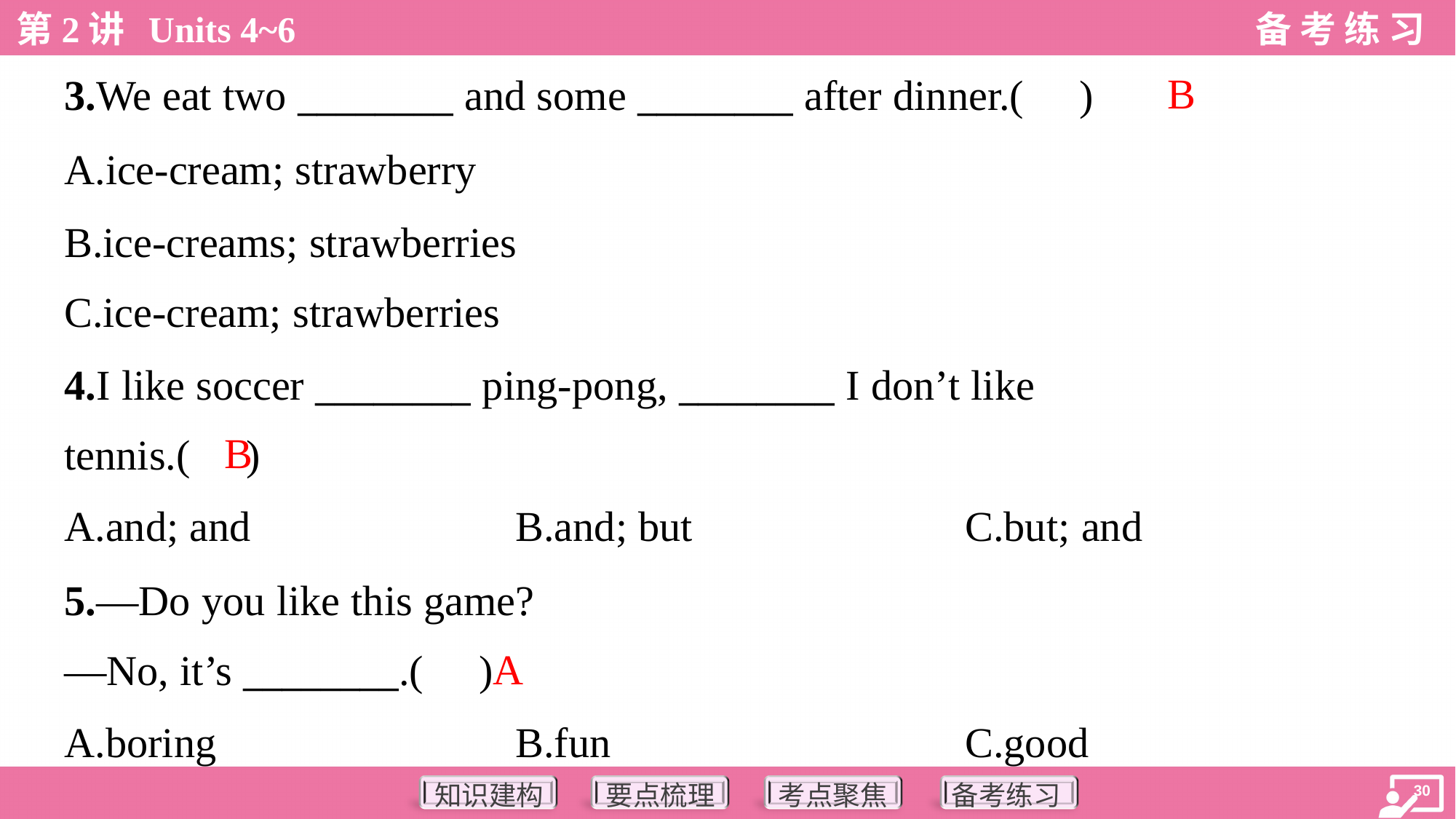

B
3.We eat two ________ and some ________ after dinner.(     )
A.ice-cream; strawberry
B.ice-creams; strawberries
C.ice-cream; strawberries
4.I like soccer ________ ping-pong, ________ I don’t like
tennis.(     )
B
A.and; and	B.and; but	C.but; and
5.—Do you like this game?
—No, it’s ________.(     )
A
A.boring	B.fun	C.good